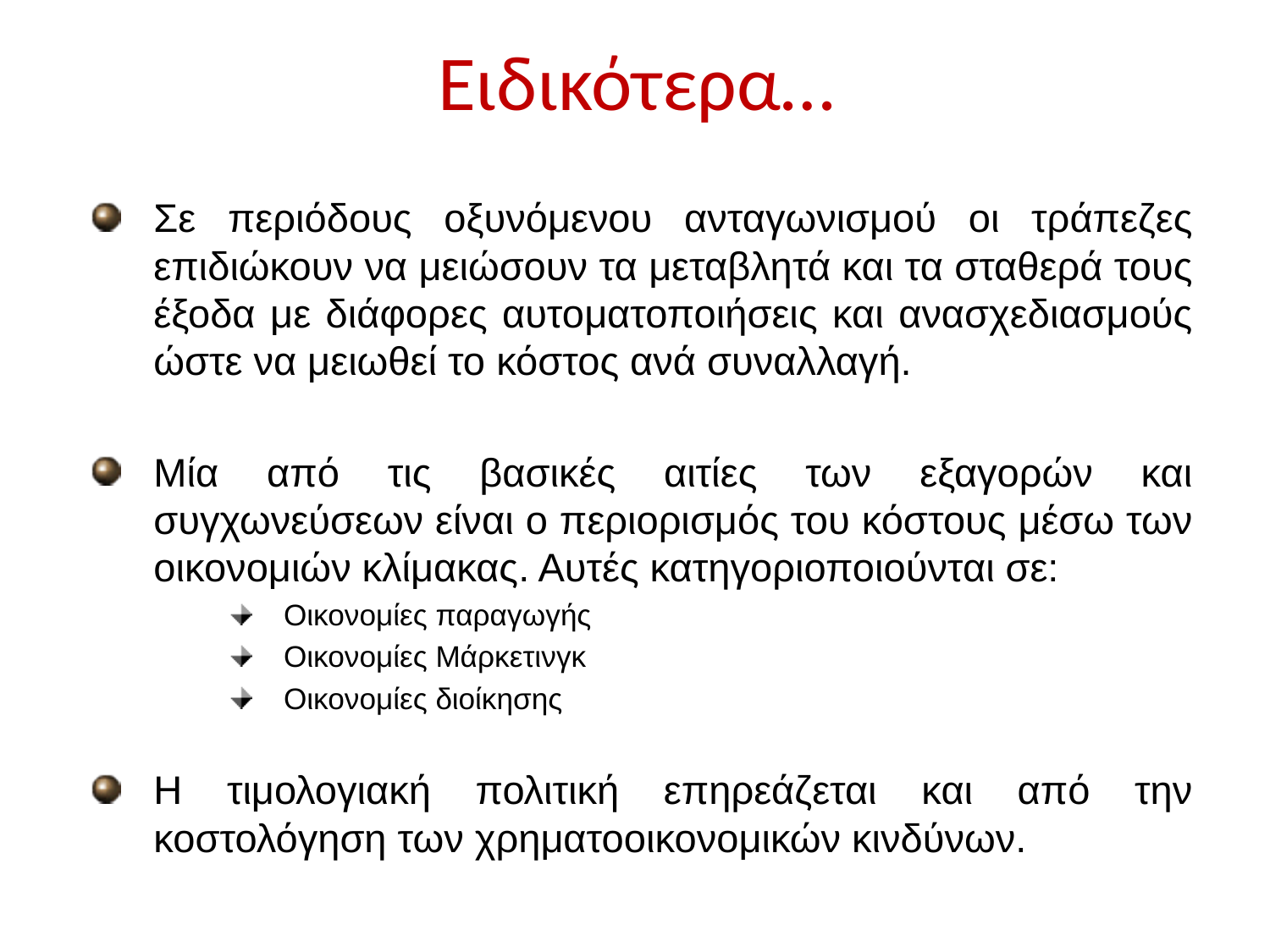

# Ειδικότερα…
Σε περιόδους οξυνόμενου ανταγωνισμού οι τράπεζες επιδιώκουν να μειώσουν τα μεταβλητά και τα σταθερά τους έξοδα με διάφορες αυτοματοποιήσεις και ανασχεδιασμούς ώστε να μειωθεί το κόστος ανά συναλλαγή.

Μία από τις βασικές αιτίες των εξαγορών και συγχωνεύσεων είναι ο περιορισμός του κόστους μέσω των οικονομιών κλίμακας. Αυτές κατηγοριοποιούνται σε:
  Οικονομίες παραγωγής
  Οικονομίες Μάρκετινγκ
  Οικονομίες διοίκησης

Η τιμολογιακή πολιτική επηρεάζεται και από την κοστολόγηση των χρηματοοικονομικών κινδύνων.